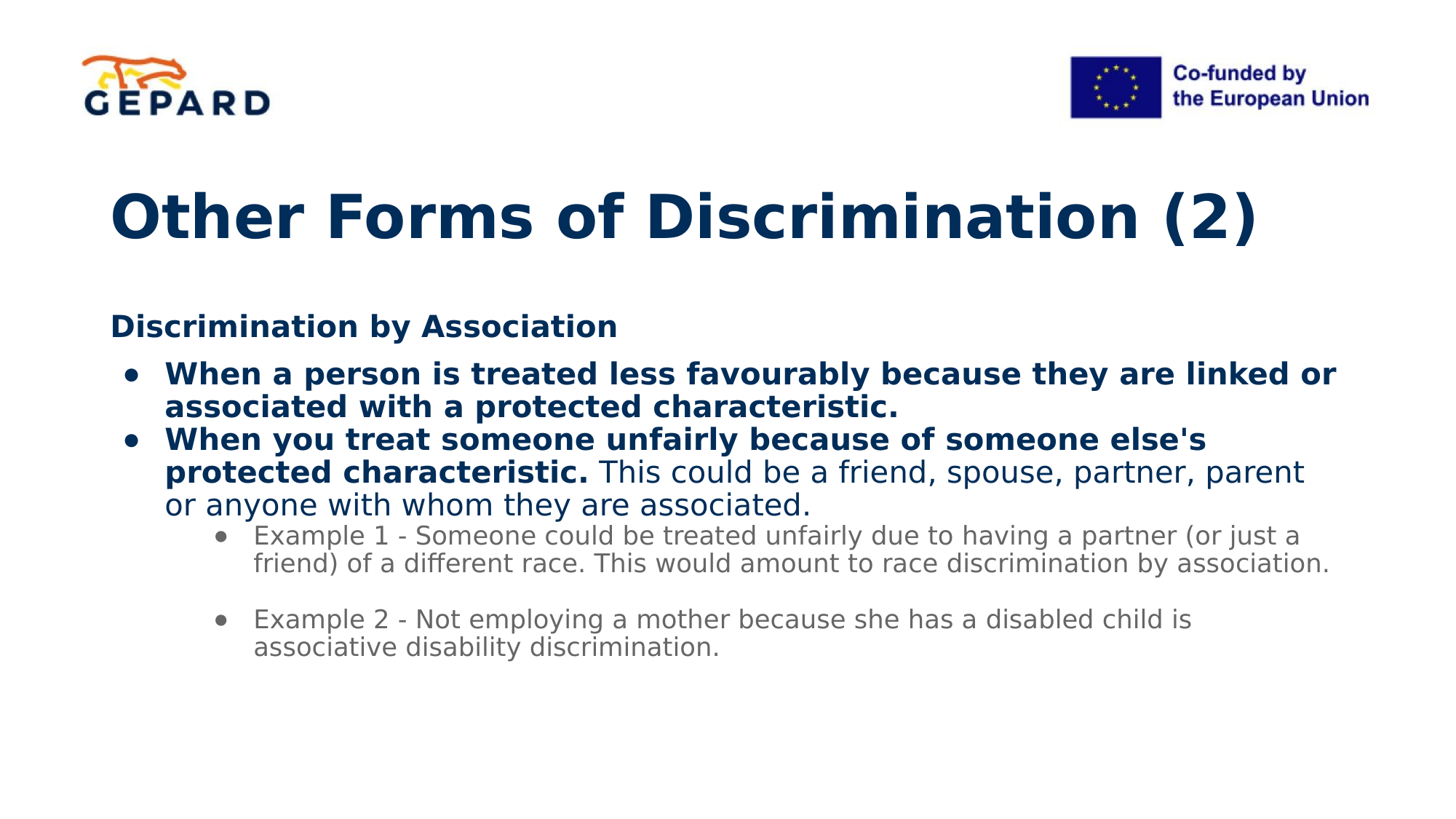

# Other Forms of Discrimination (2)
Discrimination by Association
When a person is treated less favourably because they are linked or associated with a protected characteristic.
When you treat someone unfairly because of someone else's protected characteristic. This could be a friend, spouse, partner, parent or anyone with whom they are associated.
Example 1 - Someone could be treated unfairly due to having a partner (or just a friend) of a different race. This would amount to race discrimination by association.

Example 2 - Not employing a mother because she has a disabled child is associative disability discrimination.